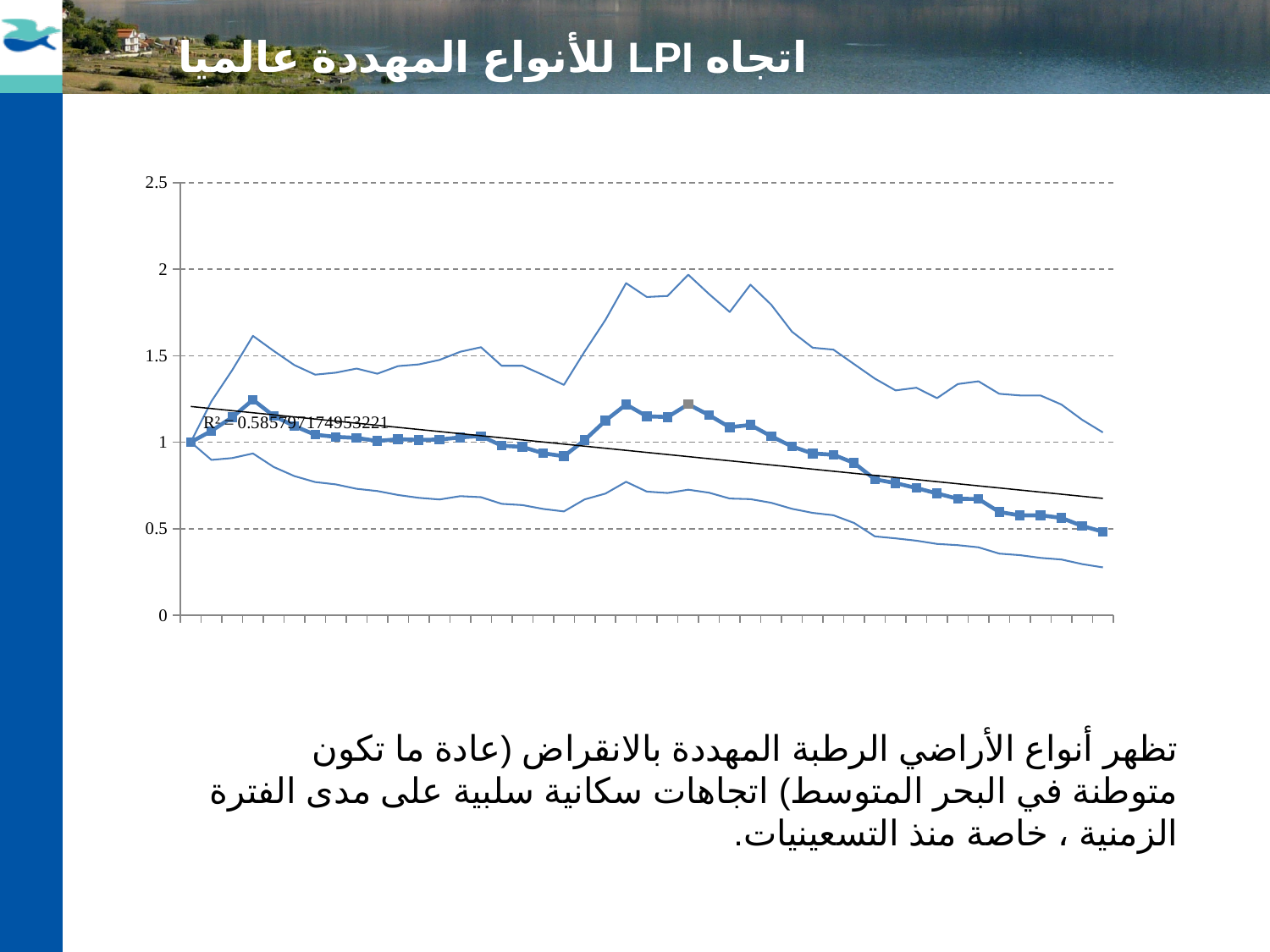

اتجاه LPI للأنواع المهددة عالميا

### Chart

| Category |  |  |  |
|---|---|---|---|
| 1970 | 1.0 | 1.0 | 1.0 |
| 1971 | 1.06489016237685 | 0.897425475759273 | 1.23645493278009 |
| 1972 | 1.1435924482794189 | 0.9080207562843695 | 1.41641404921684 |
| 1973 | 1.24518860347101 | 0.934578851566149 | 1.61454820370092 |
| 1974 | 1.1517313283704498 | 0.8567132394448427 | 1.5279414411930399 |
| 1975 | 1.0928082323759898 | 0.8038304189980255 | 1.4454707556090978 |
| 1976 | 1.04293654311621 | 0.769384969675626 | 1.39052218259818 |
| 1977 | 1.0303356681646199 | 0.755857308287907 | 1.4019193822716582 |
| 1978 | 1.0244246962891874 | 0.730439045572615 | 1.42553792399817 |
| 1979 | 1.0066966693239998 | 0.7172981621457737 | 1.3958571411669014 |
| 1980 | 1.01689217863002 | 0.694676562486769 | 1.4398644096225388 |
| 1981 | 1.01308263034531 | 0.678150506706716 | 1.4496941381558988 |
| 1982 | 1.01484413598478 | 0.668522705509698 | 1.47568954377122 |
| 1983 | 1.0275338839548498 | 0.6878742555538558 | 1.52277948464096 |
| 1984 | 1.0355013509015099 | 0.6819129288605653 | 1.54889595475529 |
| 1985 | 0.9797753962972838 | 0.6433068613204755 | 1.441442134275231 |
| 1986 | 0.9723033548067694 | 0.6361003390568827 | 1.4417348761206188 |
| 1987 | 0.9356886493808768 | 0.6138213861701607 | 1.38834776231738 |
| 1988 | 0.9186408915908822 | 0.599407271648979 | 1.33124111888475 |
| 1989 | 1.0118970246738201 | 0.669042621899644 | 1.5239752964801387 |
| 1990 | 1.1240125863012724 | 0.7025964130683245 | 1.70644209905755 |
| 1991 | 1.2180689897641 | 0.7707798331394197 | 1.91937932817923 |
| 1992 | 1.149489596788211 | 0.714047567574909 | 1.8392626911959298 |
| 1993 | 1.1451668905329198 | 0.705966737505451 | 1.8454341124488098 |
| 1994 | 1.2190736502903488 | 0.725301975267427 | 1.96802362426944 |
| 1995 | 1.1562258973195498 | 0.7077943200636255 | 1.85648462360789 |
| 1996 | 1.08624614324896 | 0.6741339522414646 | 1.7525346923359577 |
| 1997 | 1.0994641108934498 | 0.6704689026639858 | 1.91027521316349 |
| 1998 | 1.03393856379264 | 0.649416969613428 | 1.7947549315146 |
| 1999 | 0.9749227666681528 | 0.6147656276989792 | 1.638752651596681 |
| 2000 | 0.9345724246024385 | 0.5912584542285997 | 1.5461582249921901 |
| 2001 | 0.927262104700315 | 0.577539710239455 | 1.53504859062163 |
| 2002 | 0.8793426014295138 | 0.5326824790996375 | 1.4514609829120888 |
| 2003 | 0.785298921395316 | 0.4553341956622193 | 1.36756697882392 |
| 2004 | 0.76307281810225 | 0.443934565926189 | 1.299507164110301 |
| 2005 | 0.7350902022834512 | 0.430459802407383 | 1.31473663120866 |
| 2006 | 0.703405310986609 | 0.41168128989529734 | 1.2547226906814188 |
| 2007 | 0.6726499591341644 | 0.40460390489644227 | 1.33621077755288 |
| 2008 | 0.6710843243258998 | 0.392217638053718 | 1.3520513001007801 |
| 2009 | 0.596391798024297 | 0.355575610224131 | 1.2797010344529598 |
| 2010 | 0.5764005718069886 | 0.346721342843006 | 1.27033610936303 |
| 2011 | 0.5772395462481859 | 0.3310010578873033 | 1.26964230020101 |
| 2012 | 0.562321962807091 | 0.32156449223985384 | 1.2176436694989399 |
| 2013 | 0.515375666771605 | 0.2951475738019503 | 1.1288976319012212 |
| 2014 | 0.4821863796043596 | 0.2761405887710289 | 1.0561986084446098 |
تظهر أنواع الأراضي الرطبة المهددة بالانقراض (عادة ما تكون متوطنة في البحر المتوسط) اتجاهات سكانية سلبية على مدى الفترة الزمنية ، خاصة منذ التسعينيات.